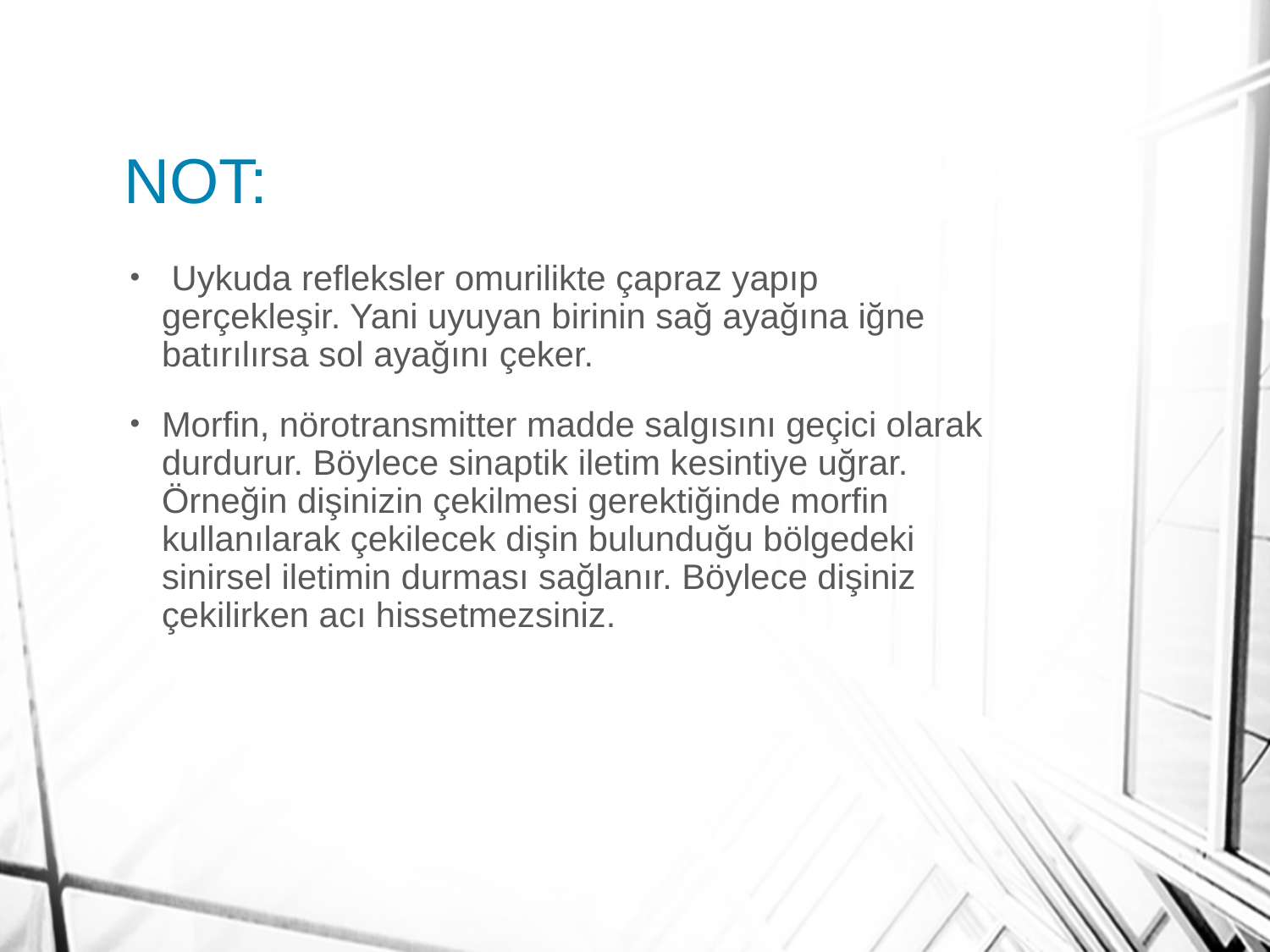

# NOT:
 Uykuda refleksler omurilikte çapraz yapıp gerçekleşir. Yani uyuyan birinin sağ ayağına iğne batırılırsa sol ayağını çeker.
Morfin, nörotransmitter madde salgısını geçici olarak durdurur. Böylece sinaptik iletim kesintiye uğrar. Örneğin dişinizin çekilmesi gerektiğinde morfin kullanılarak çekilecek dişin bulunduğu bölgedeki sinirsel iletimin durması sağlanır. Böylece dişiniz çekilirken acı hissetmezsiniz.